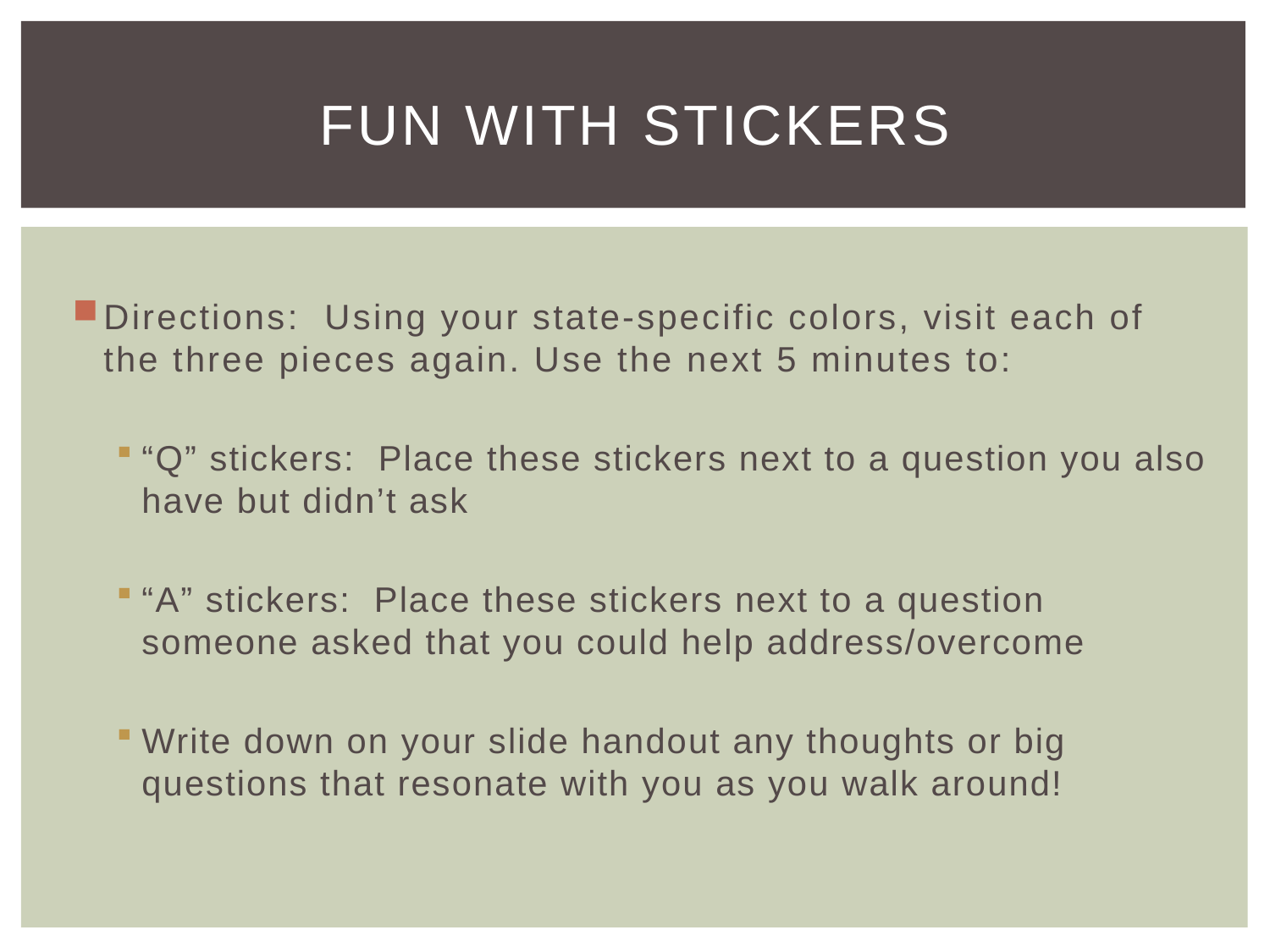

# Fun with stickers

Directions:  Using your state-specific colors, visit each of the three pieces again. Use the next 5 minutes to:

“Q” stickers:  Place these stickers next to a question you also have but didn’t ask

“A” stickers:  Place these stickers next to a question someone asked that you could help address/overcome

Write down on your slide handout any thoughts or big questions that resonate with you as you walk around!